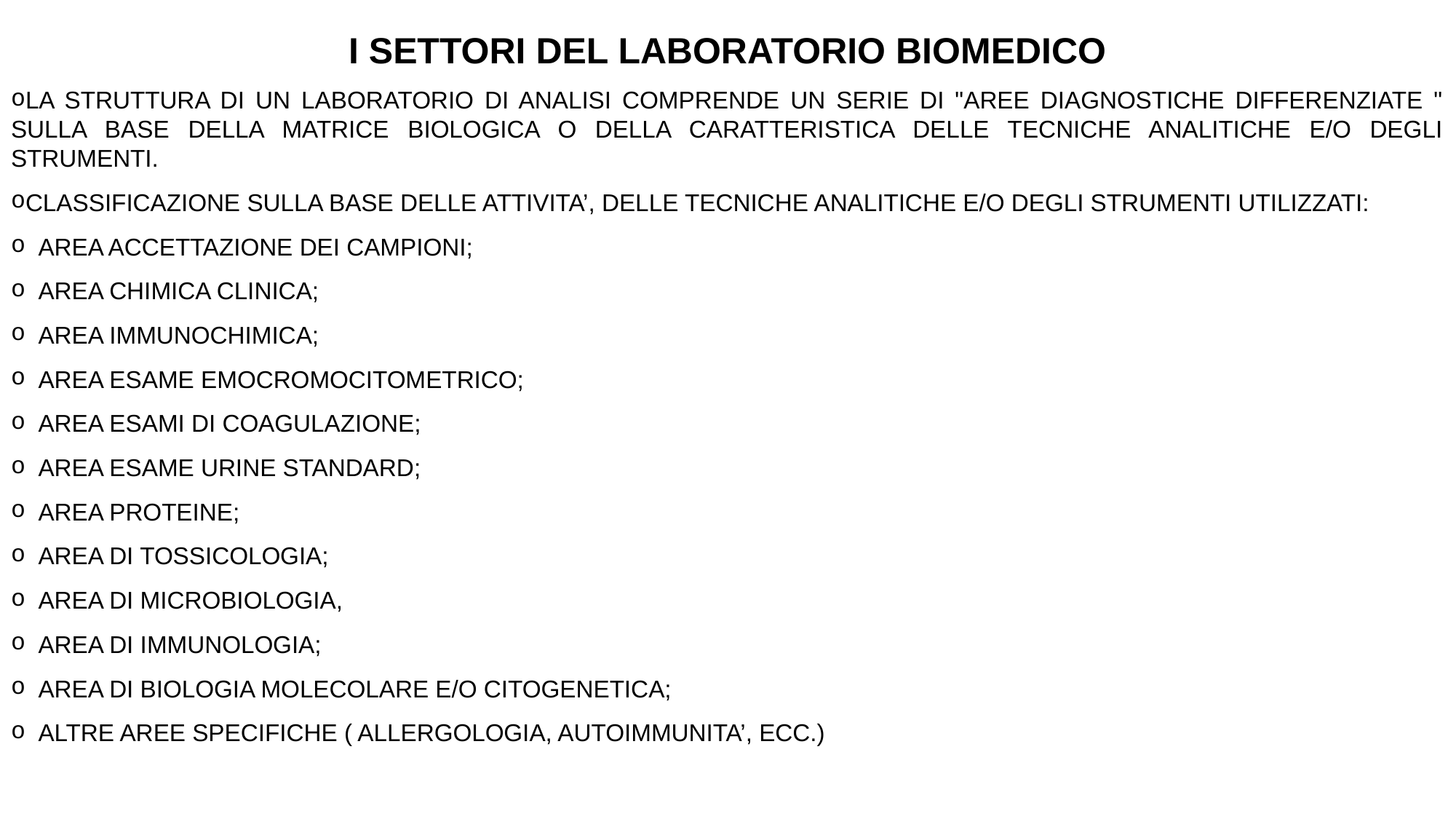

# I SETTORI DEL LABORATORIO BIOMEDICO
LA STRUTTURA DI UN LABORATORIO DI ANALISI COMPRENDE UN SERIE DI "AREE DIAGNOSTICHE DIFFERENZIATE " SULLA BASE DELLA MATRICE BIOLOGICA O DELLA CARATTERISTICA DELLE TECNICHE ANALITICHE E/O DEGLI STRUMENTI.
CLASSIFICAZIONE SULLA BASE DELLE ATTIVITA’, DELLE TECNICHE ANALITICHE E/O DEGLI STRUMENTI UTILIZZATI:
AREA ACCETTAZIONE DEI CAMPIONI;
AREA CHIMICA CLINICA;
AREA IMMUNOCHIMICA;
AREA ESAME EMOCROMOCITOMETRICO;
AREA ESAMI DI COAGULAZIONE;
AREA ESAME URINE STANDARD;
AREA PROTEINE;
AREA DI TOSSICOLOGIA;
AREA DI MICROBIOLOGIA,
AREA DI IMMUNOLOGIA;
AREA DI BIOLOGIA MOLECOLARE E/O CITOGENETICA;
ALTRE AREE SPECIFICHE ( ALLERGOLOGIA, AUTOIMMUNITA’, ECC.)